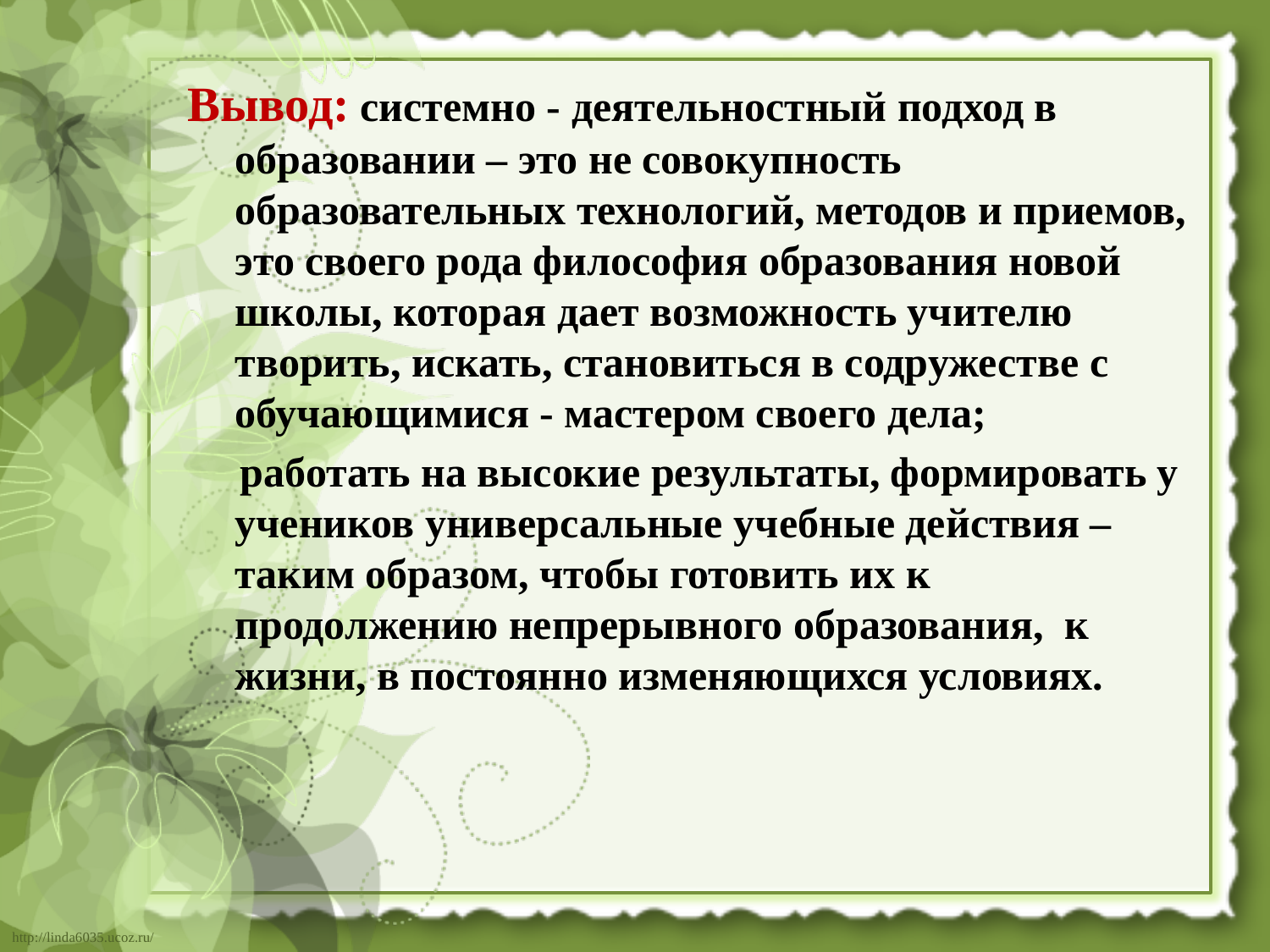

Вывод: системно - деятельностный подход в образовании – это не совокупность образовательных технологий, методов и приемов, это своего рода философия образования новой школы, которая дает возможность учителю творить, искать, становиться в содружестве с обучающимися - мастером своего дела;
     работать на высокие результаты, формировать у учеников универсальные учебные действия – таким образом, чтобы готовить их к продолжению непрерывного образования,  к жизни, в постоянно изменяющихся условиях.